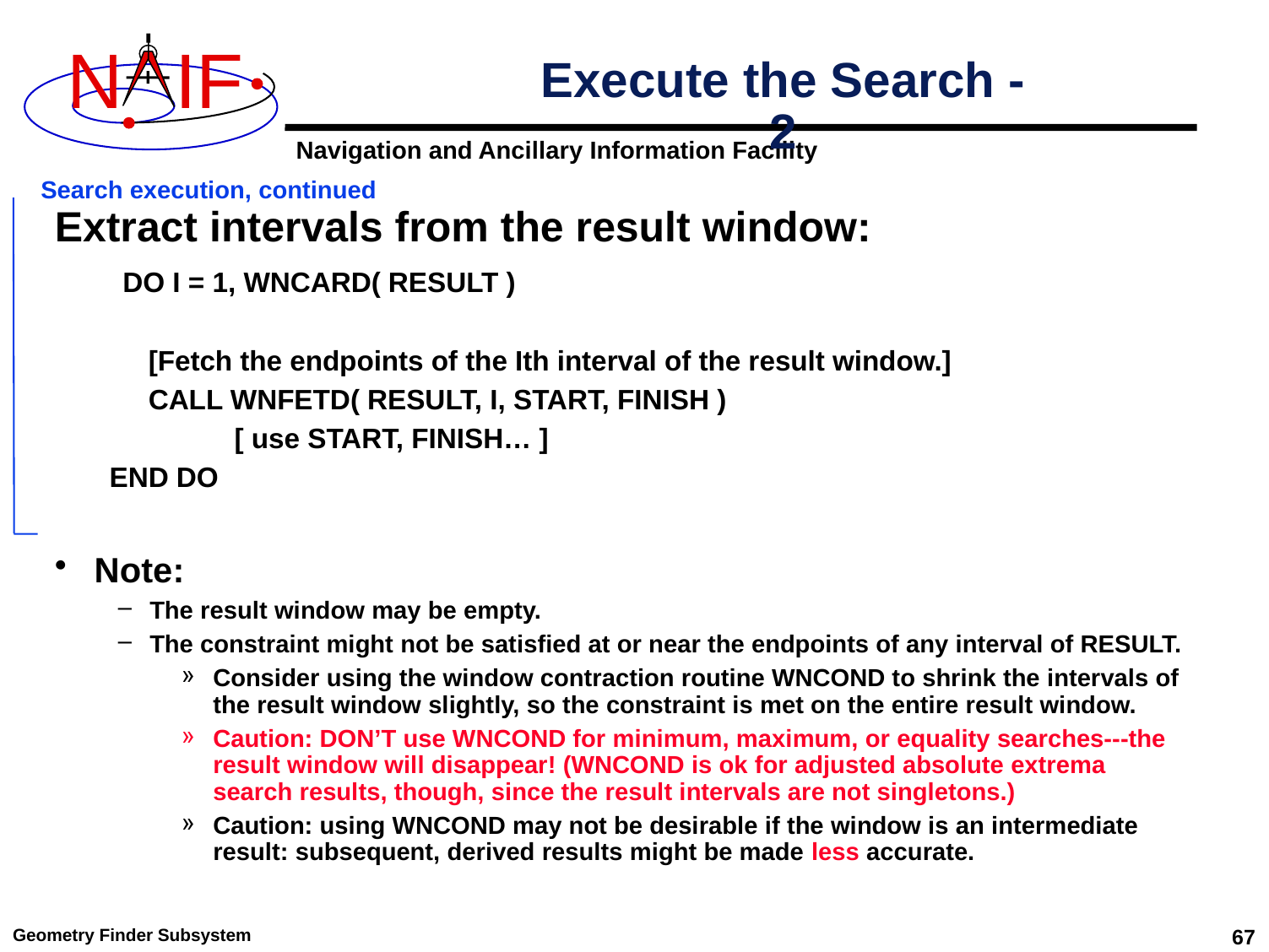

# Execute the Search -2
Search execution, continued

Extract intervals from the result window:
       DO I = 1, WNCARD( RESULT )

            [Fetch the endpoints of the Ith interval of the result window.]
            CALL WNFETD( RESULT, I, START, FINISH )
                       [ use START, FINISH… ]
       END DO

Note:
The result window may be empty.
The constraint might not be satisfied at or near the endpoints of any interval of RESULT.
Consider using the window contraction routine WNCOND to shrink the intervals of the result window slightly, so the constraint is met on the entire result window.
Caution: DON’T use WNCOND for minimum, maximum, or equality searches---the result window will disappear! (WNCOND is ok for adjusted absolute extrema search results, though, since the result intervals are not singletons.)
Caution: using WNCOND may not be desirable if the window is an intermediate result: subsequent, derived results might be made less accurate.

Geometry Finder Subsystem
67